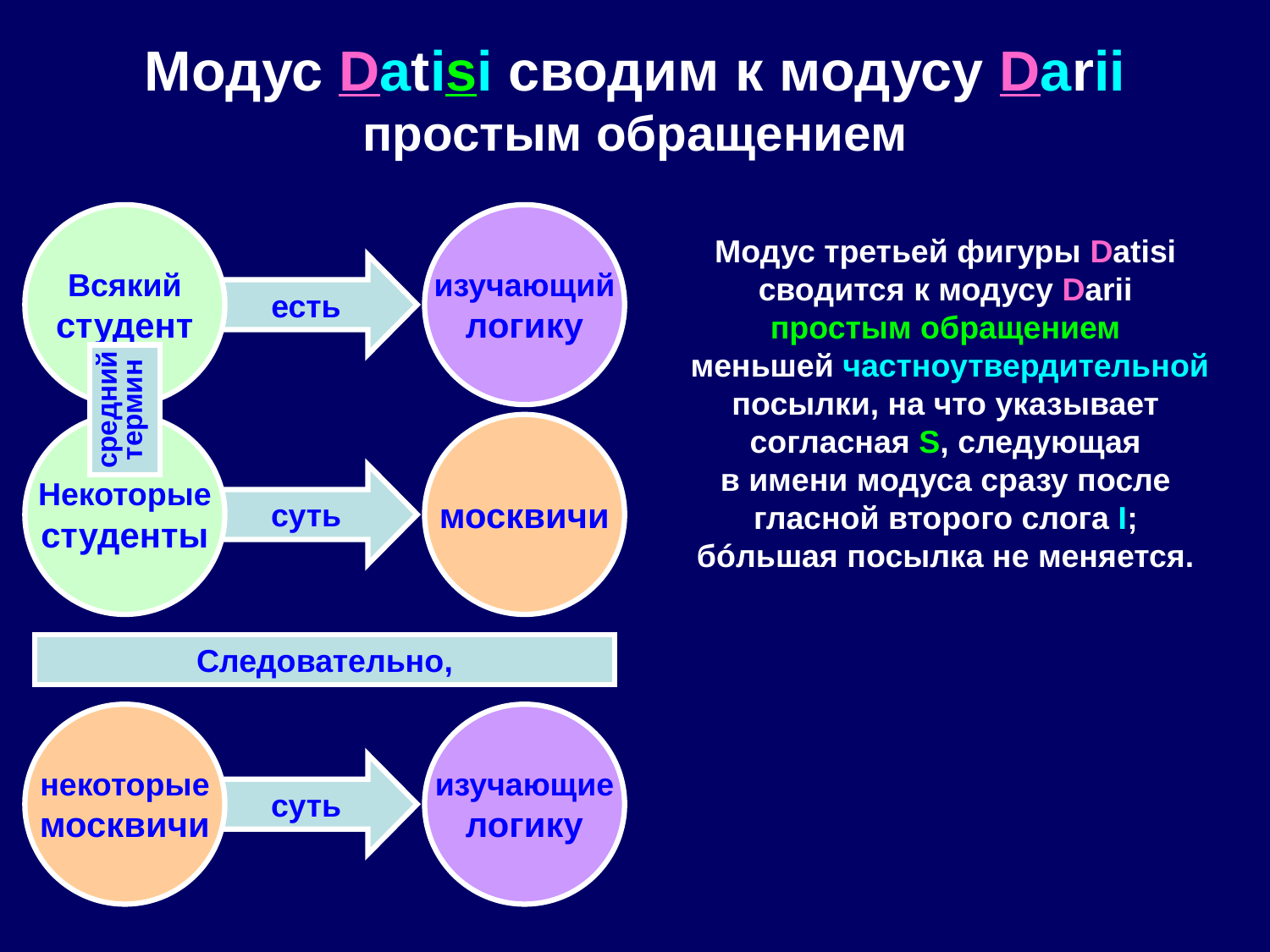

# Модус Datisi сводим к модусу Darii простым обращением
Всякий
студент
изучающий
логику
Модус третьей фигуры Datisi
сводится к модусу Darii
простым обращением
меньшей частноутвердительной посылки, на что указывает
согласная S, следующая
в имени модуса сразу после
гласной второго слога I;
бóльшая посылка не меняется.
есть
средний
термин
Некоторые
студенты
москвичи
суть
Следовательно,
некоторые
москвичи
изучающие
логику
суть